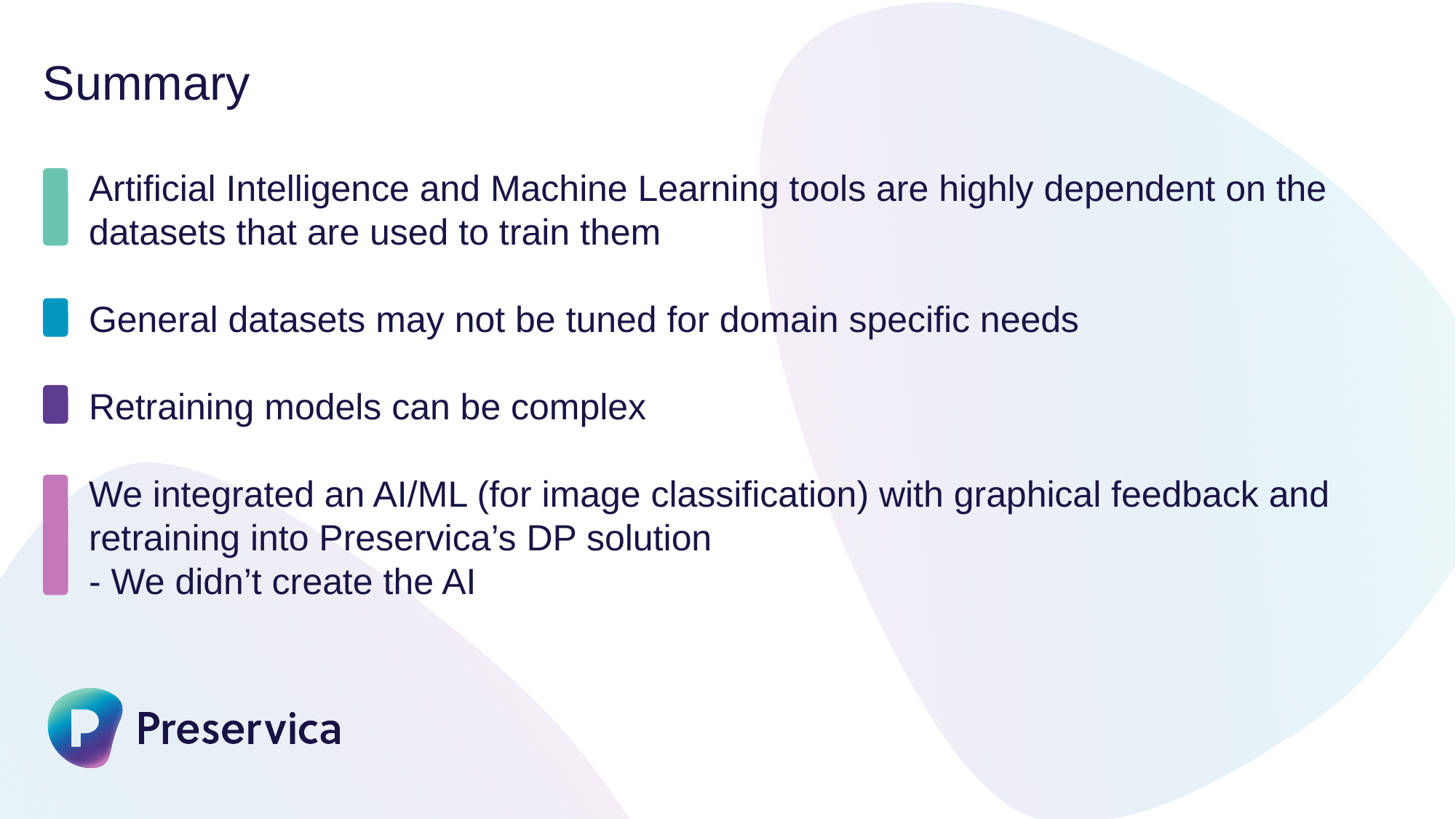

Summary
Artificial Intelligence and Machine Learning tools are highly dependent on the datasets that are used to train them
General datasets may not be tuned for domain specific needs
Retraining models can be complex

We integrated an AI/ML (for image classification) with graphical feedback and retraining into Preservica’s DP solution
- We didn’t create the AI